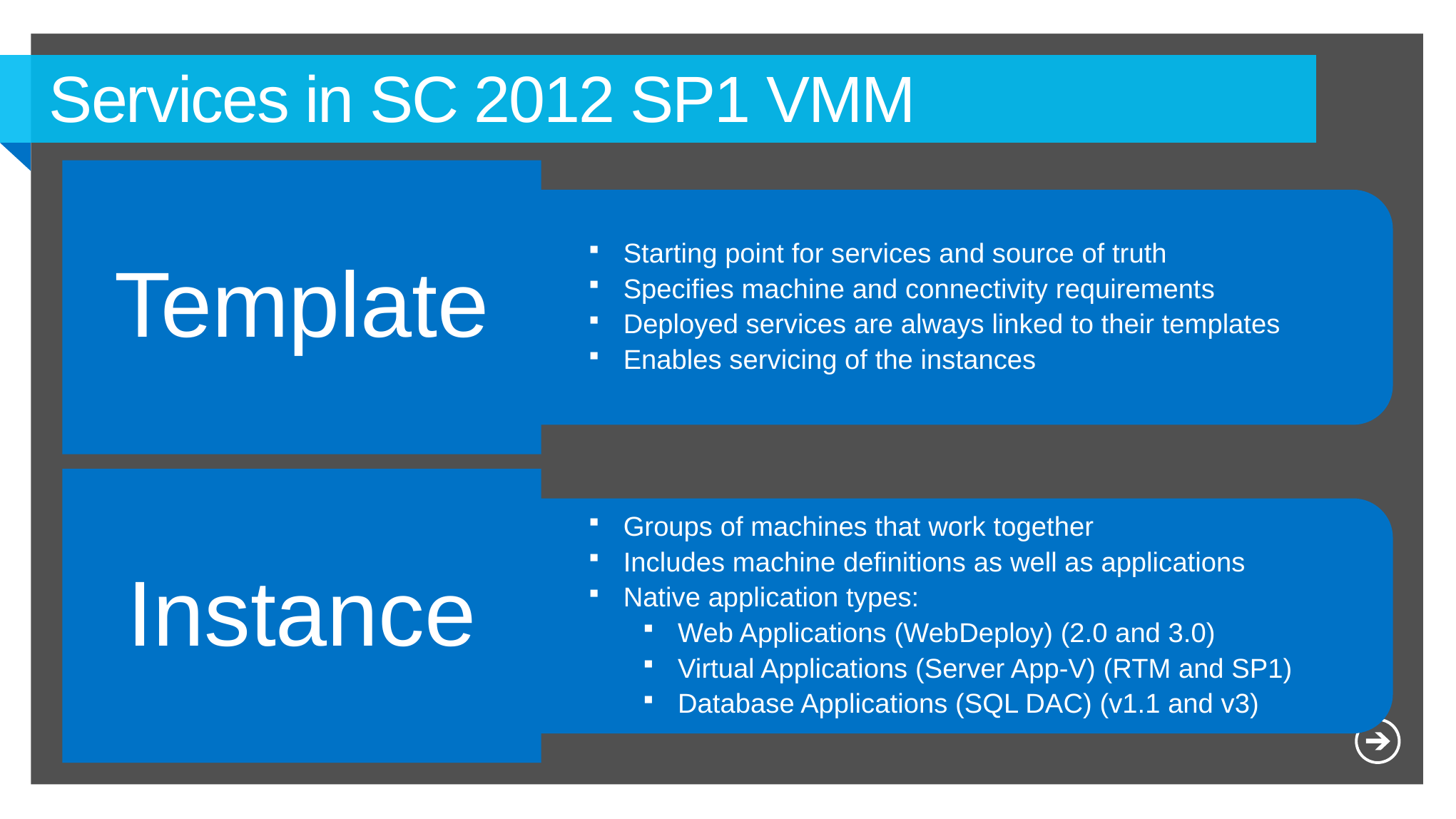

# Services in SC 2012 SP1 VMM
Template
Starting point for services and source of truth
Specifies machine and connectivity requirements
Deployed services are always linked to their templates
Enables servicing of the instances
Instance
Groups of machines that work together
Includes machine definitions as well as applications
Native application types:
Web Applications (WebDeploy) (2.0 and 3.0)
Virtual Applications (Server App-V) (RTM and SP1)
Database Applications (SQL DAC) (v1.1 and v3)